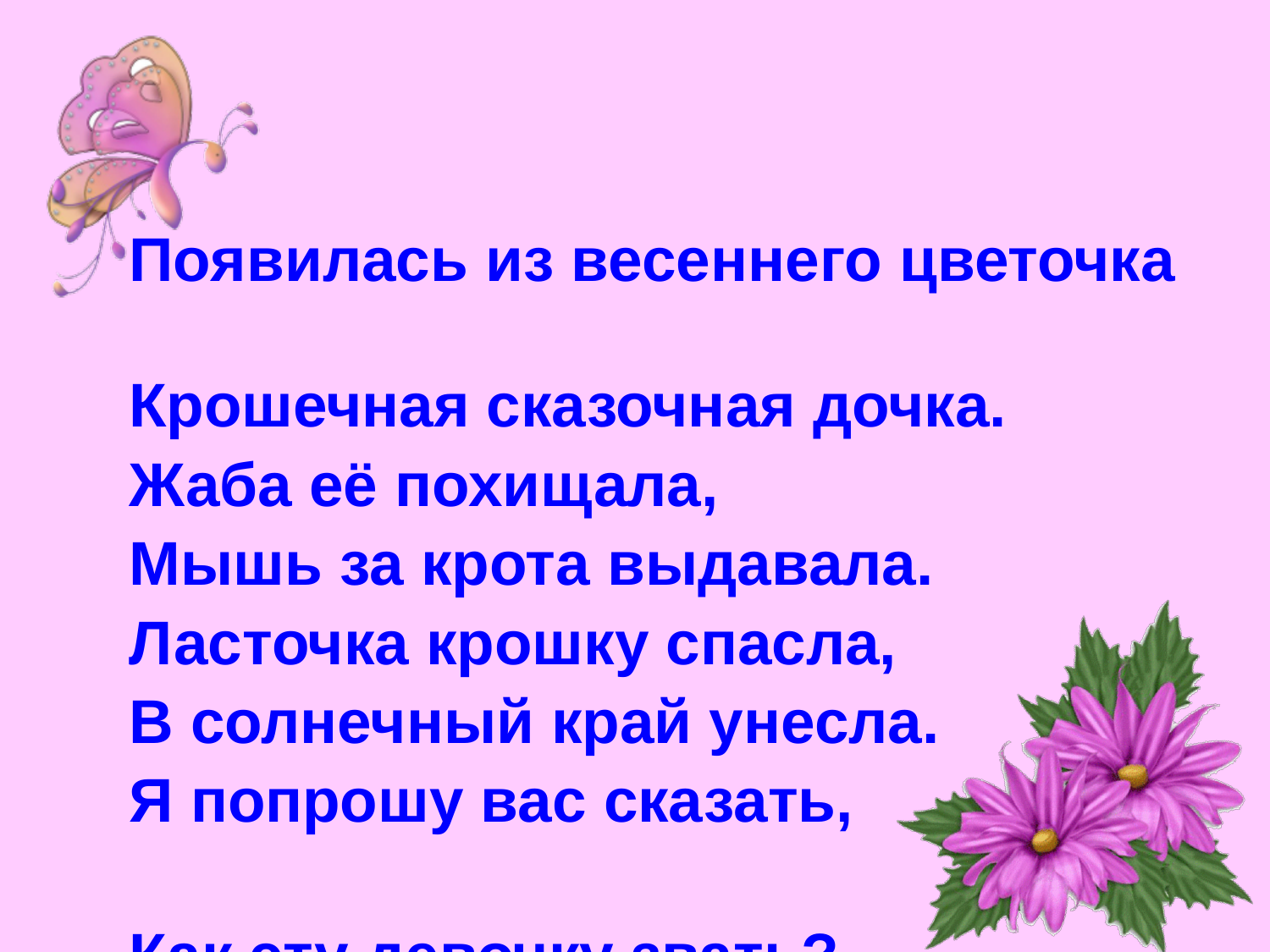

Появилась из весеннего цветочка
Крошечная сказочная дочка.
Жаба её похищала,
Мышь за крота выдавала.
Ласточка крошку спасла,
В солнечный край унесла.
Я попрошу вас сказать,
Как эту девочку звать?